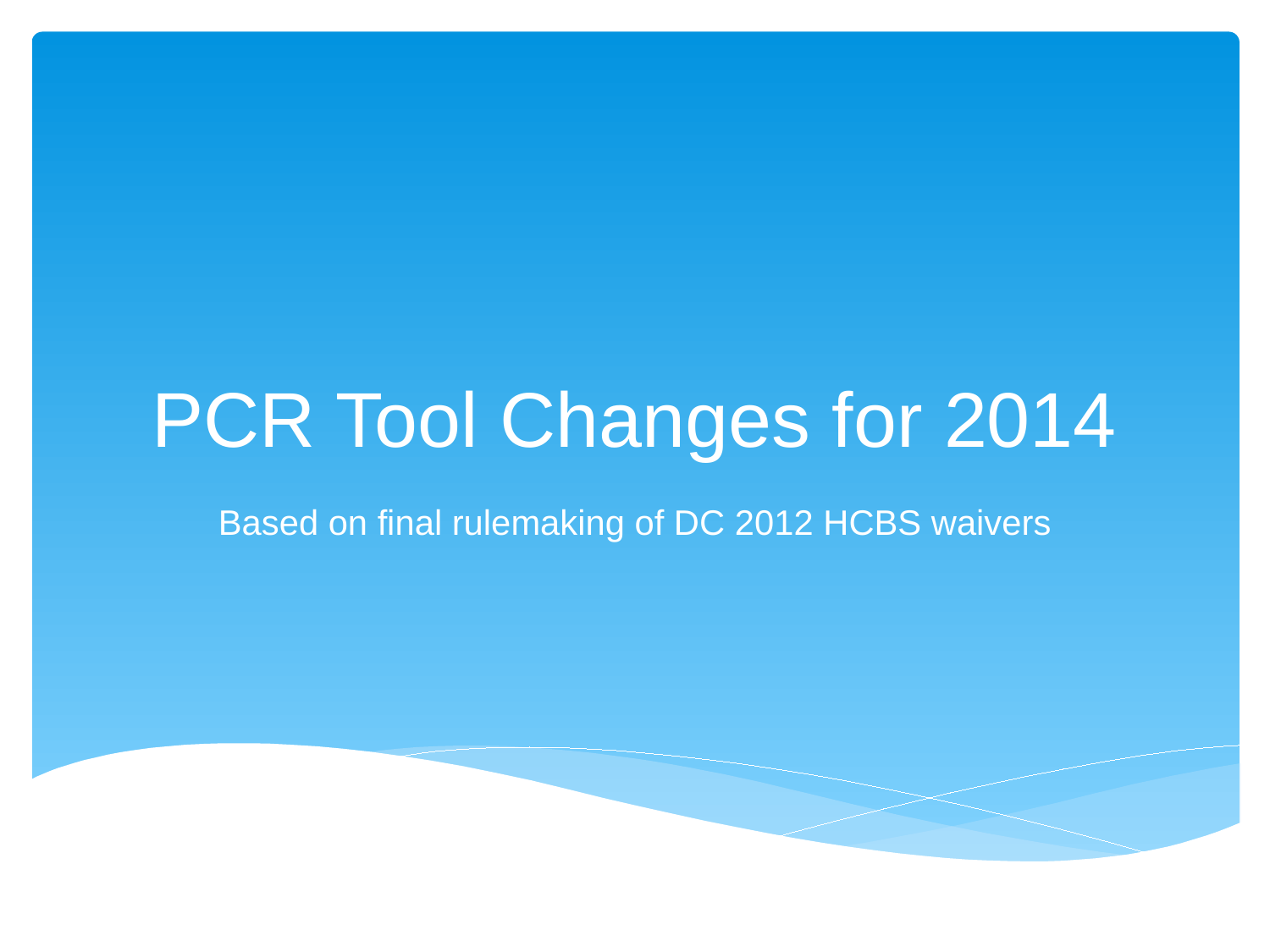

# PCR Tool Changes for 2014
Based on final rulemaking of DC 2012 HCBS waivers